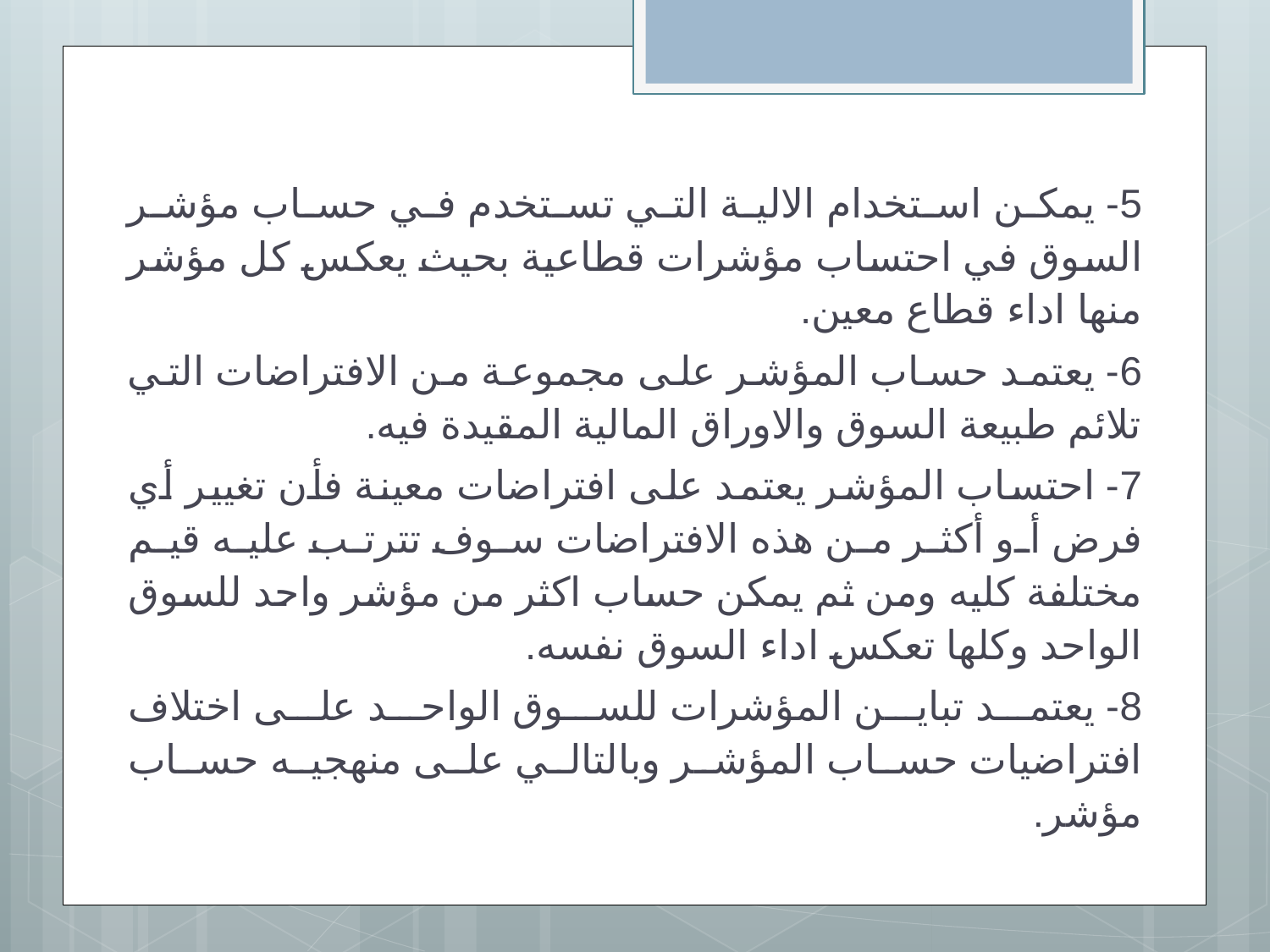

5- يمكن استخدام الالية التي تستخدم في حساب مؤشر السوق في احتساب مؤشرات قطاعية بحيث يعكس كل مؤشر منها اداء قطاع معين.
6- يعتمد حساب المؤشر على مجموعة من الافتراضات التي تلائم طبيعة السوق والاوراق المالية المقيدة فيه.
7- احتساب المؤشر يعتمد على افتراضات معينة فأن تغيير أي فرض أو أكثر من هذه الافتراضات سوف تترتب عليه قيم مختلفة كليه ومن ثم يمكن حساب اكثر من مؤشر واحد للسوق الواحد وكلها تعكس اداء السوق نفسه.
8- يعتمد تباين المؤشرات للسوق الواحد على اختلاف افتراضيات حساب المؤشر وبالتالي على منهجيه حساب مؤشر.